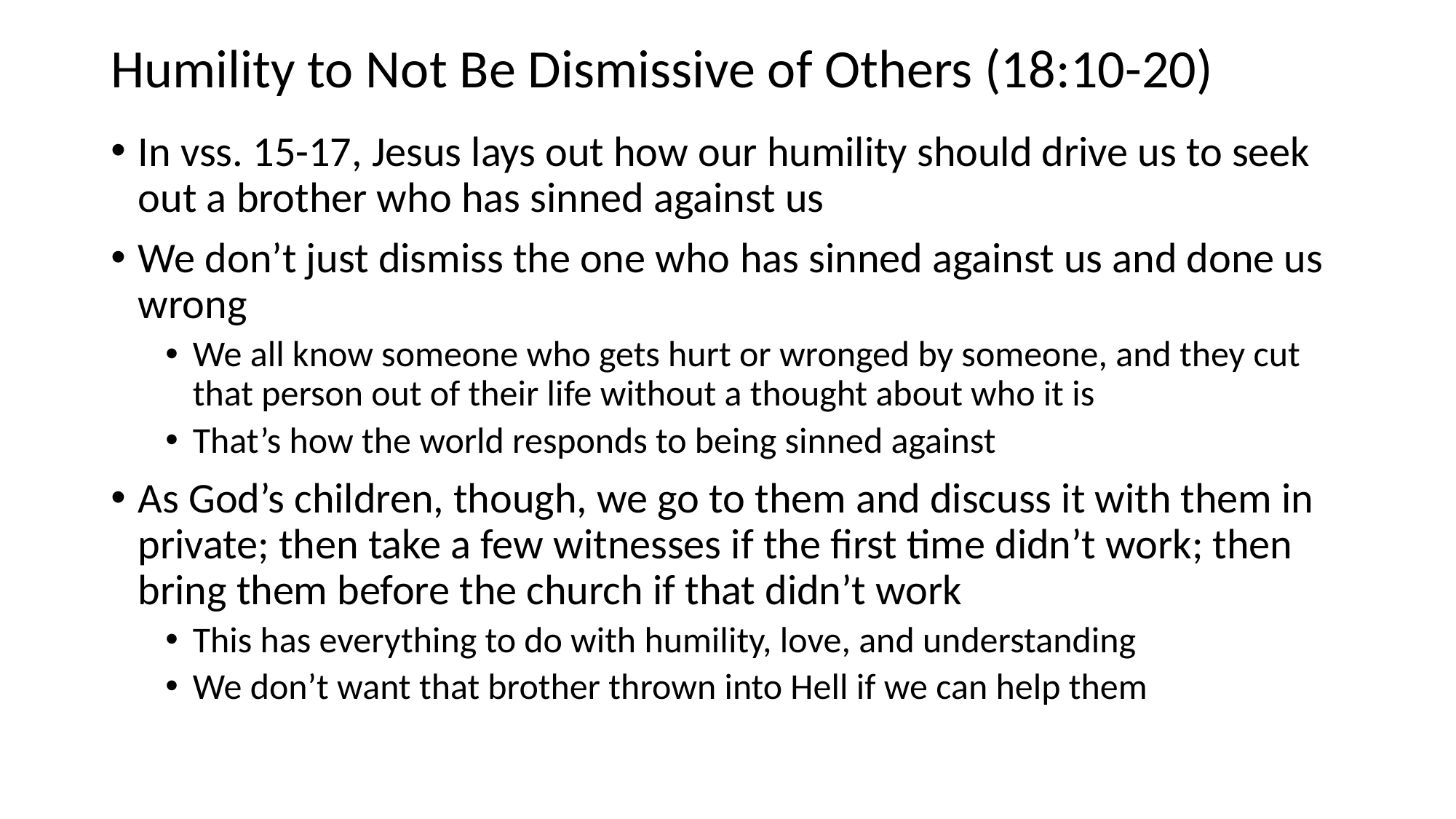

# Humility to Not Be Dismissive of Others (18:10-20)
In vss. 15-17, Jesus lays out how our humility should drive us to seek out a brother who has sinned against us
We don’t just dismiss the one who has sinned against us and done us wrong
We all know someone who gets hurt or wronged by someone, and they cut that person out of their life without a thought about who it is
That’s how the world responds to being sinned against
As God’s children, though, we go to them and discuss it with them in private; then take a few witnesses if the first time didn’t work; then bring them before the church if that didn’t work
This has everything to do with humility, love, and understanding
We don’t want that brother thrown into Hell if we can help them